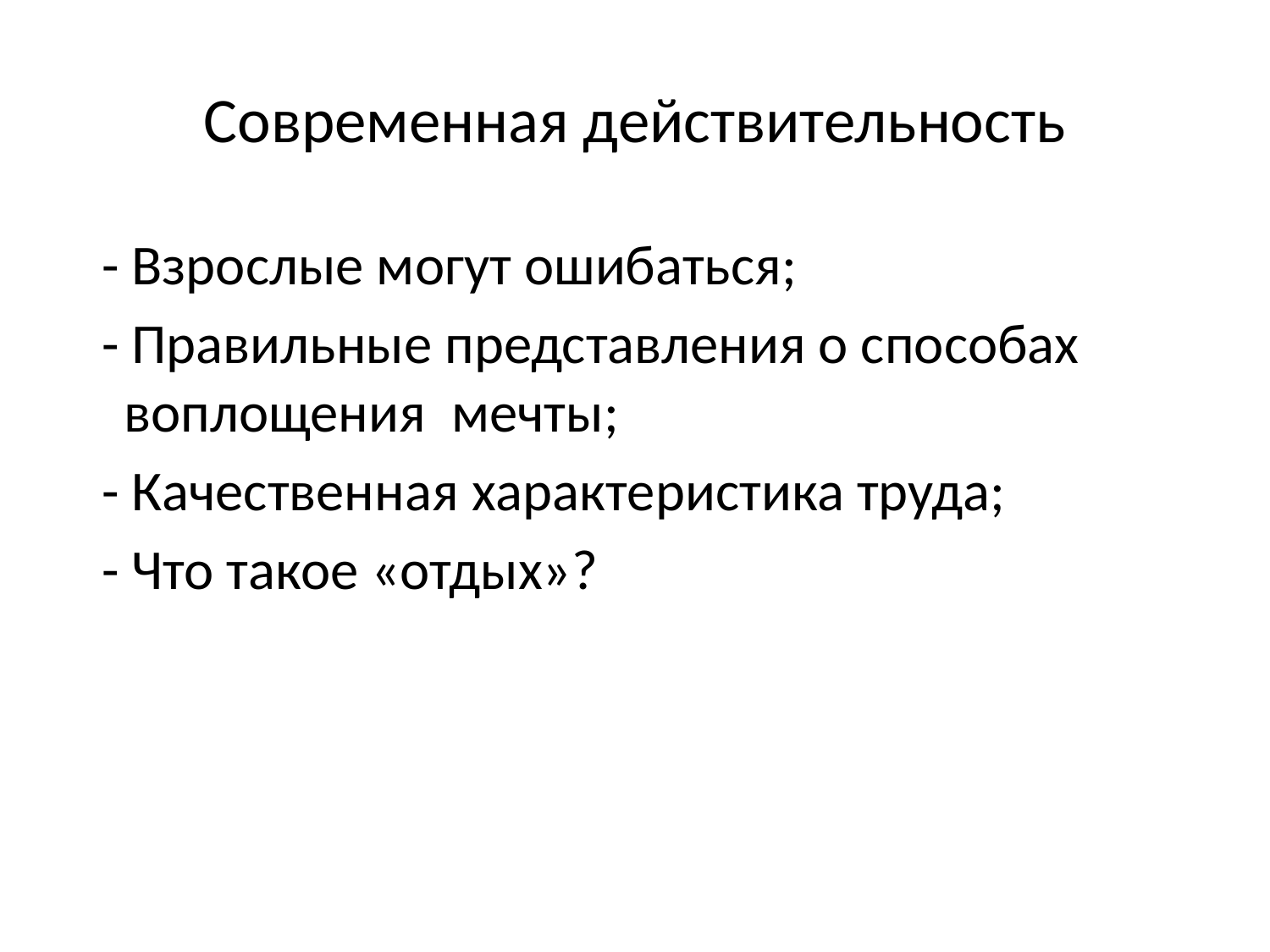

# Современная действительность
  - Взрослые могут ошибаться;
  - Правильные представления о способах воплощения  мечты;
  - Качественная характеристика труда;
  - Что такое «отдых»?